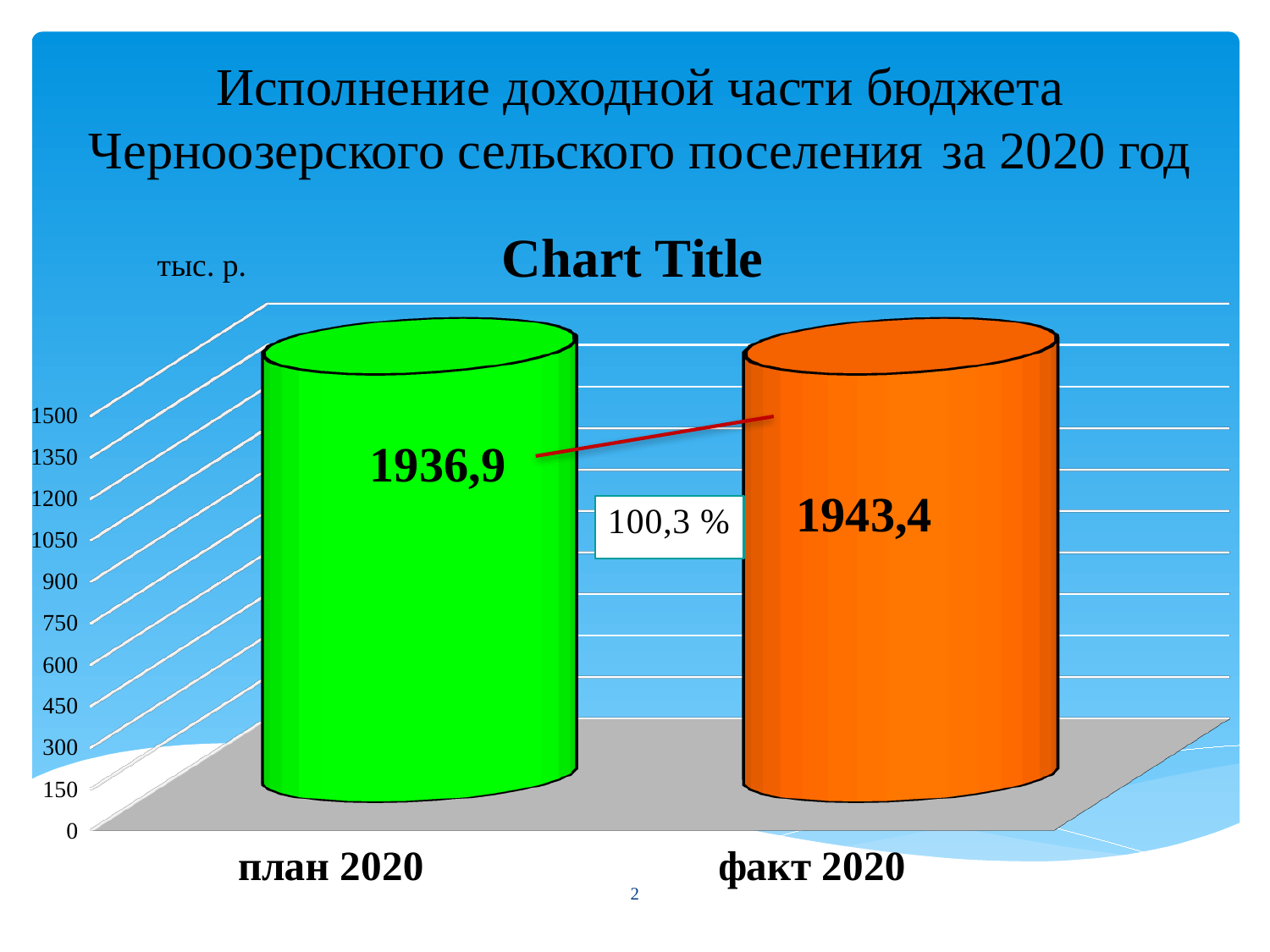

# Исполнение доходной части бюджета Черноозерского сельского поселения за 2020 год

[unsupported chart]

тыс. р.
1936,9
1943,4
2